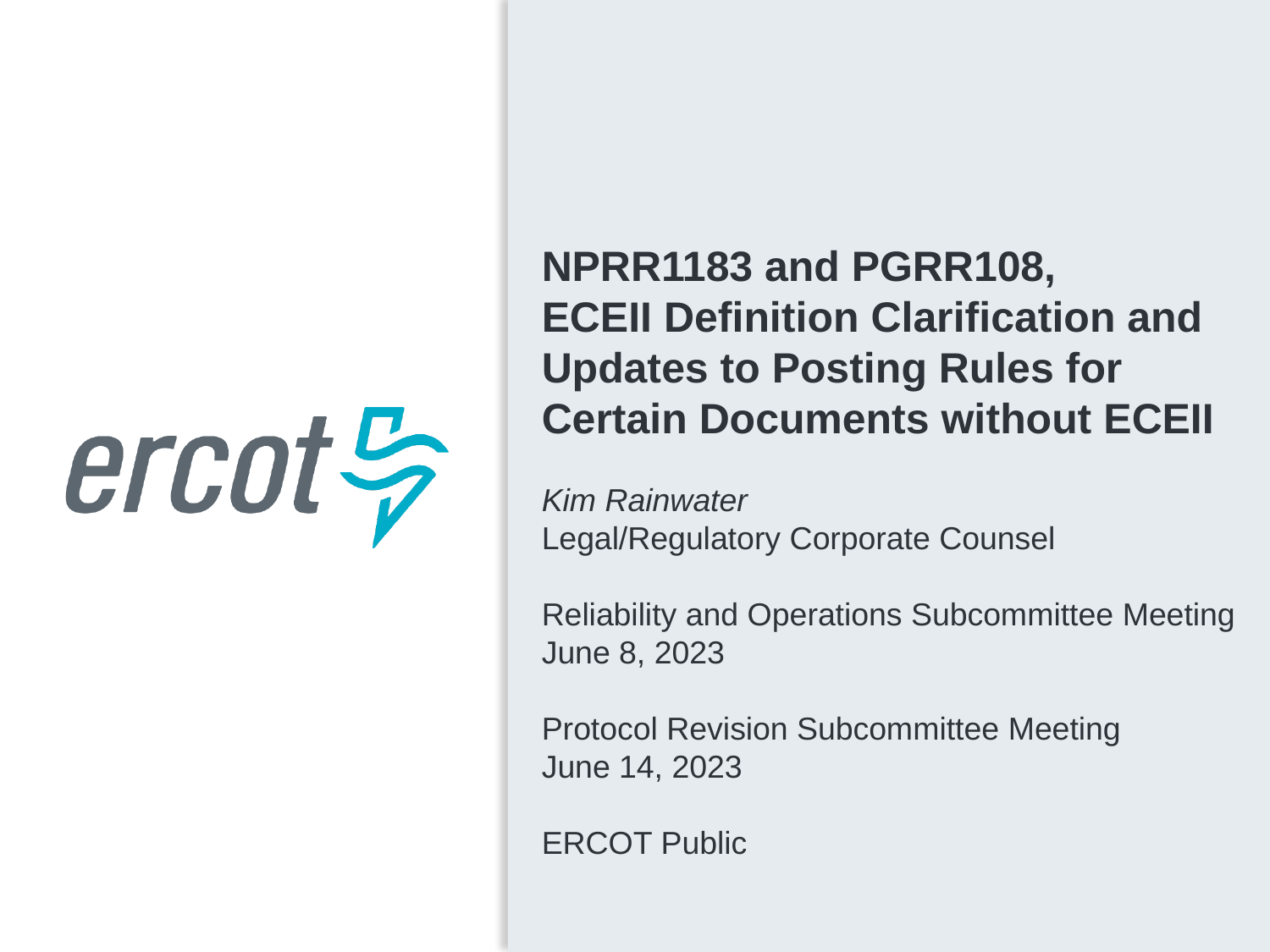

NPRR1183 and PGRR108,
ECEII Definition Clarification and Updates to Posting Rules for
Certain Documents without ECEII

Kim Rainwater
Legal/Regulatory Corporate Counsel

Reliability and Operations Subcommittee Meeting
June 8, 2023

Protocol Revision Subcommittee Meeting
June 14, 2023

ERCOT Public